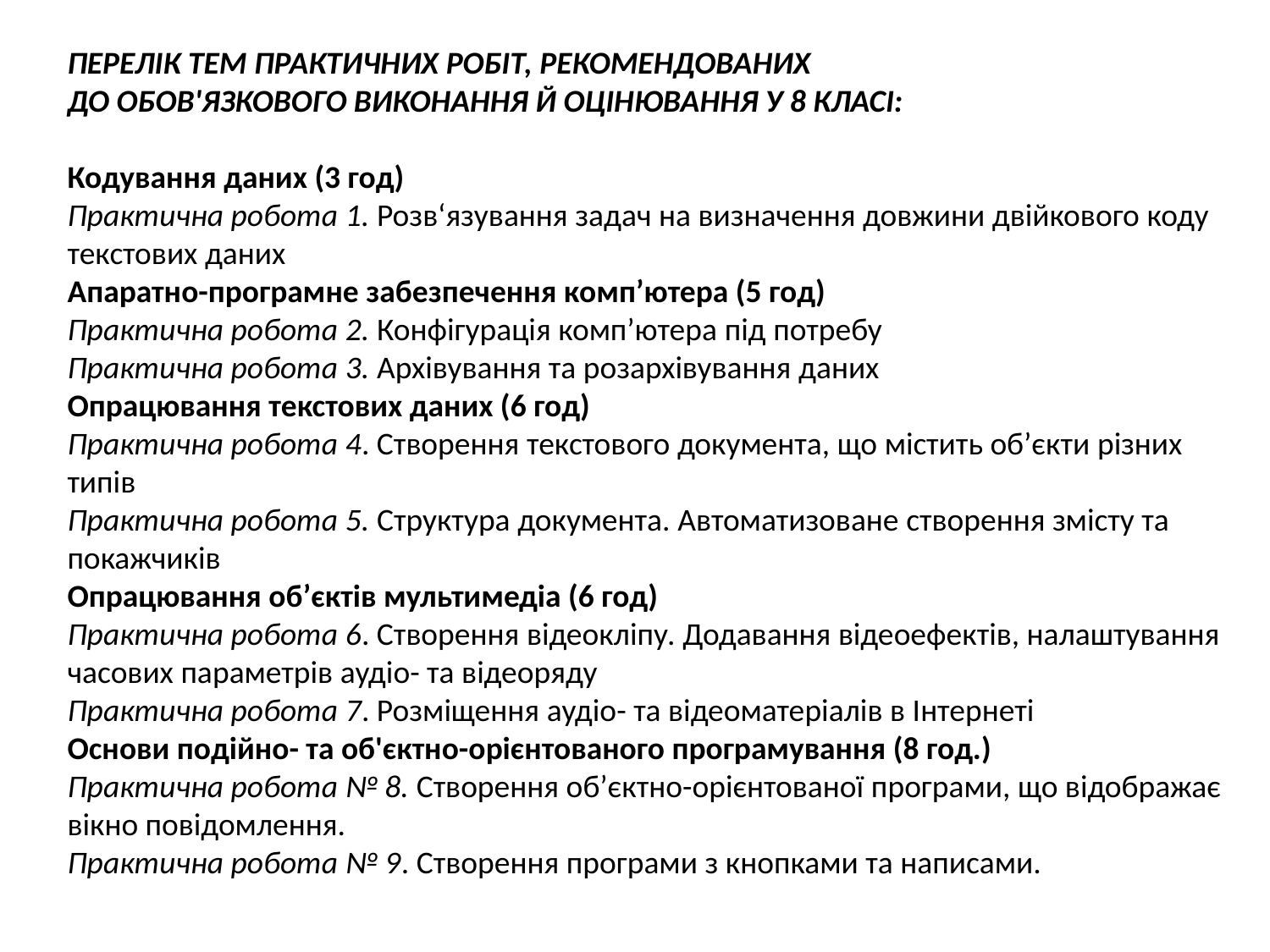

ПЕРЕЛІК ТЕМ ПРАКТИЧНИХ РОБІТ, РЕКОМЕНДОВАНИХ
ДО ОБОВ'ЯЗКОВОГО ВИКОНАННЯ Й ОЦІНЮВАННЯ У 8 КЛАСІ:
Кодування даних (3 год)
Практична робота 1. Розв‘язування задач на визначення довжини двійкового коду текстових даних
Апаратно-програмне забезпечення комп’ютера (5 год)
Практична робота 2. Конфігурація комп’ютера під потребу
Практична робота 3. Архівування та розархівування даних
Опрацювання текстових даних (6 год)
Практична робота 4. Створення текстового документа, що містить об’єкти різних типів
Практична робота 5. Структура документа. Автоматизоване створення змісту та покажчиків
Опрацювання об’єктів мультимедіа (6 год)
Практична робота 6. Створення відеокліпу. Додавання відеоефектів, налаштування часових параметрів аудіо- та відеоряду
Практична робота 7. Розміщення аудіо- та відеоматеріалів в Інтернеті
Основи подійно- та об'єктно-орієнтованого програмування (8 год.)
Практична робота № 8. Створення об’єктно-орієнтованої програми, що відображає вікно повідомлення.
Практична робота № 9. Створення програми з кнопками та написами.